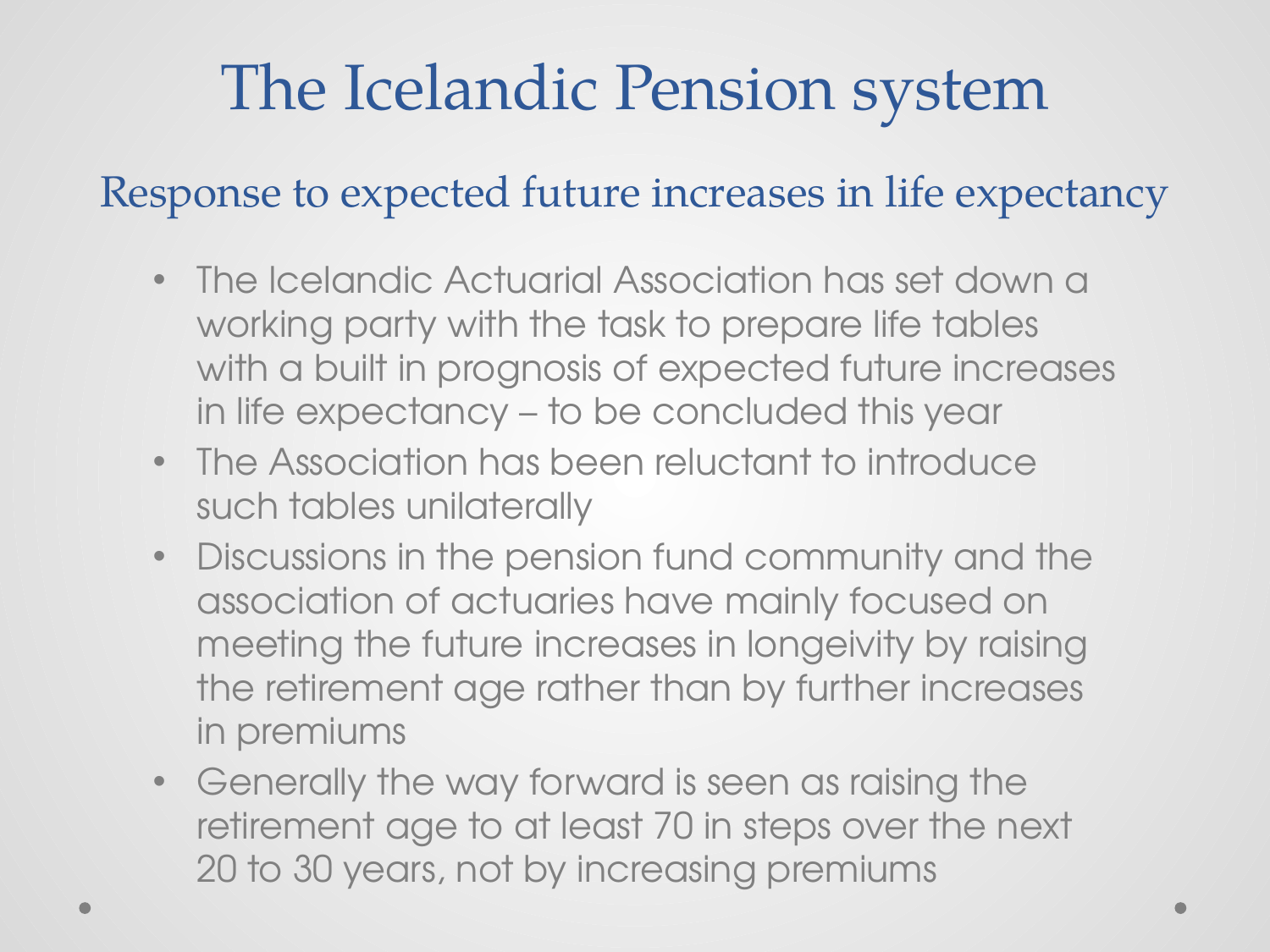

# The Icelandic Pension system Response to expected future increases in life expectancy
The Icelandic Actuarial Association has set down a working party with the task to prepare life tables with a built in prognosis of expected future increases in life expectancy – to be concluded this year
The Association has been reluctant to introduce such tables unilaterally
Discussions in the pension fund community and the association of actuaries have mainly focused on meeting the future increases in longeivity by raising the retirement age rather than by further increases in premiums
Generally the way forward is seen as raising the retirement age to at least 70 in steps over the next 20 to 30 years, not by increasing premiums